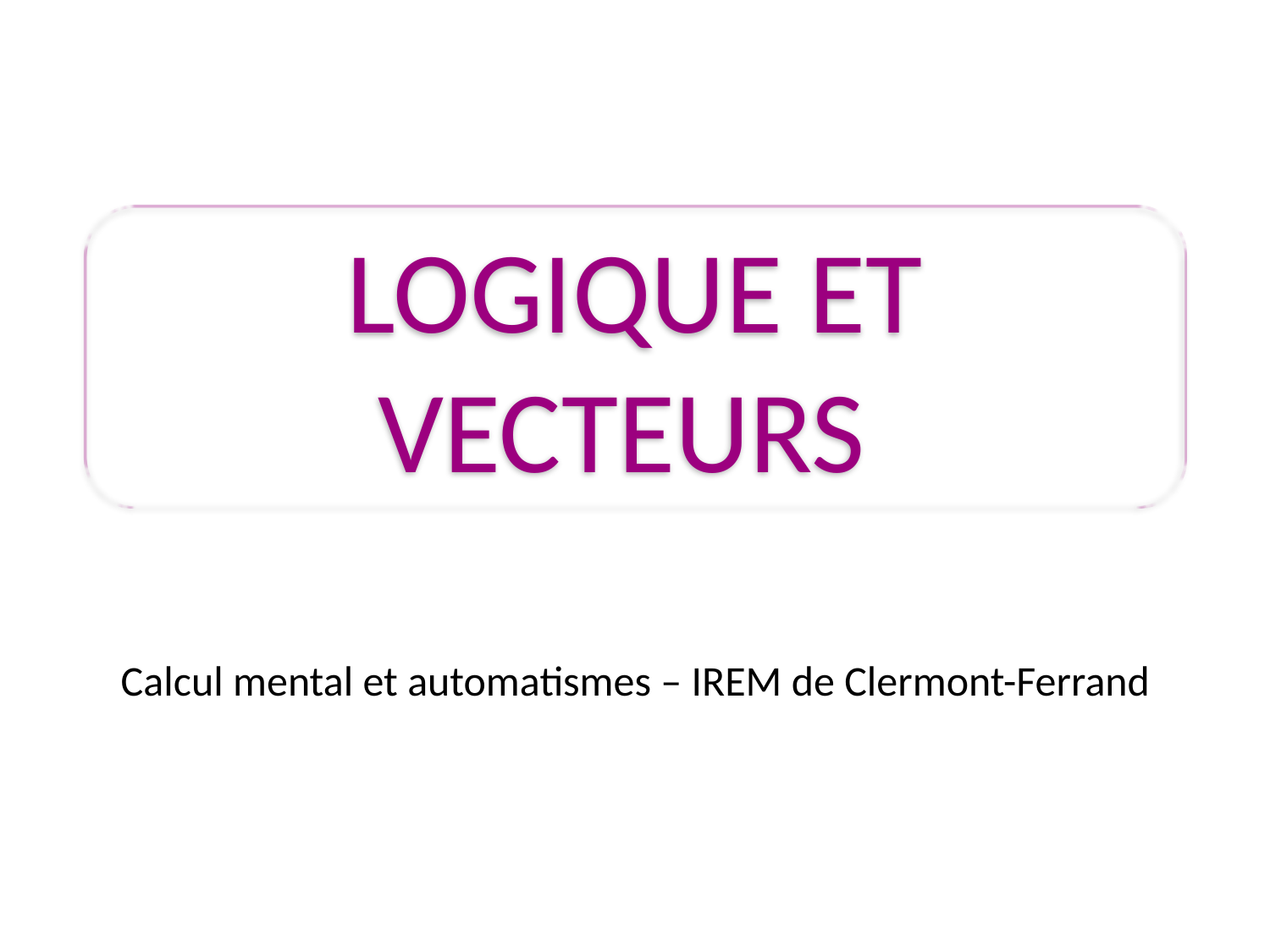

Logique et vecteurs
Calcul mental et automatismes – IREM de Clermont-Ferrand